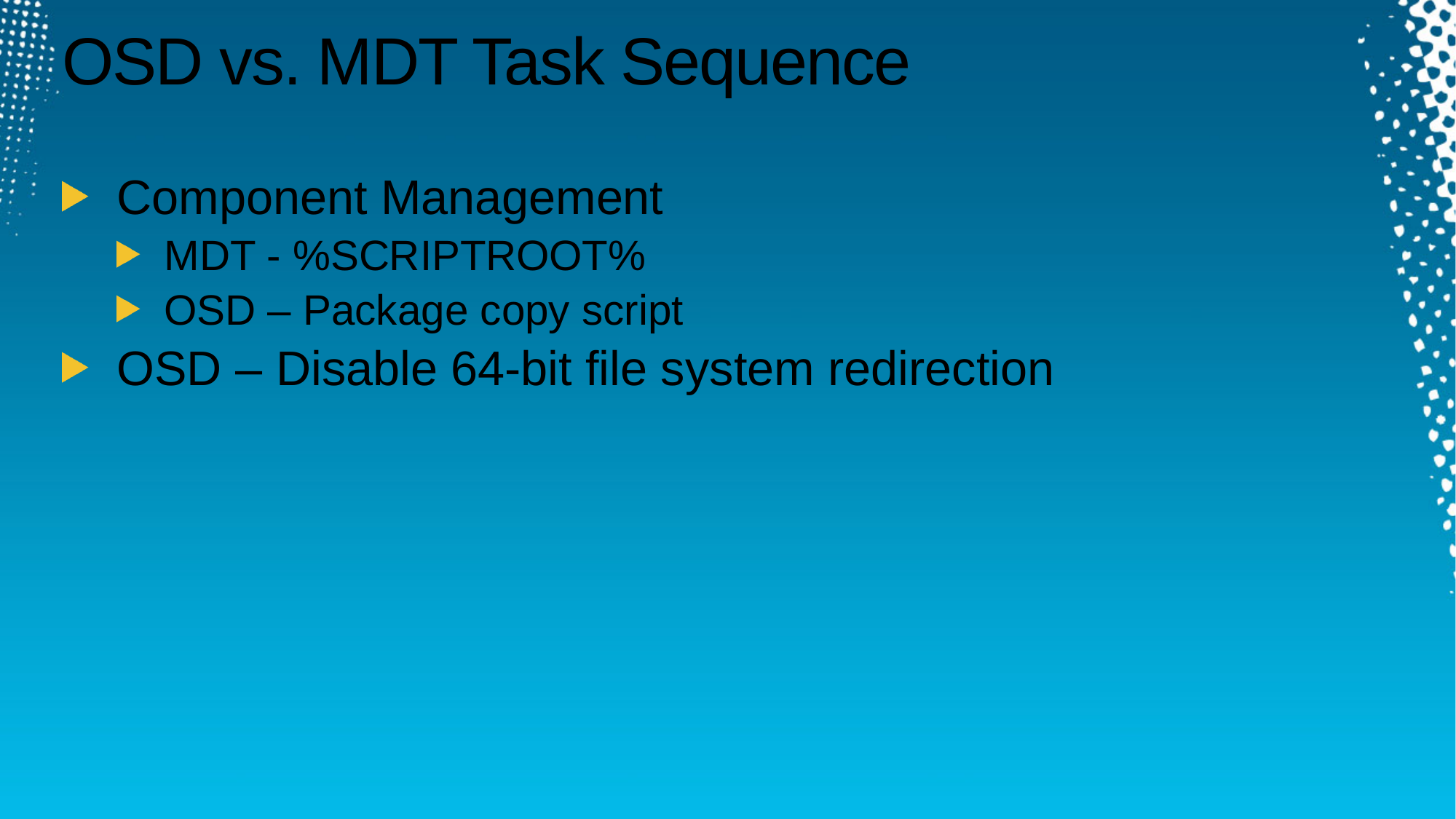

# OSD vs. MDT Task Sequence
Component Management
MDT - %SCRIPTROOT%
OSD – Package copy script
OSD – Disable 64-bit file system redirection